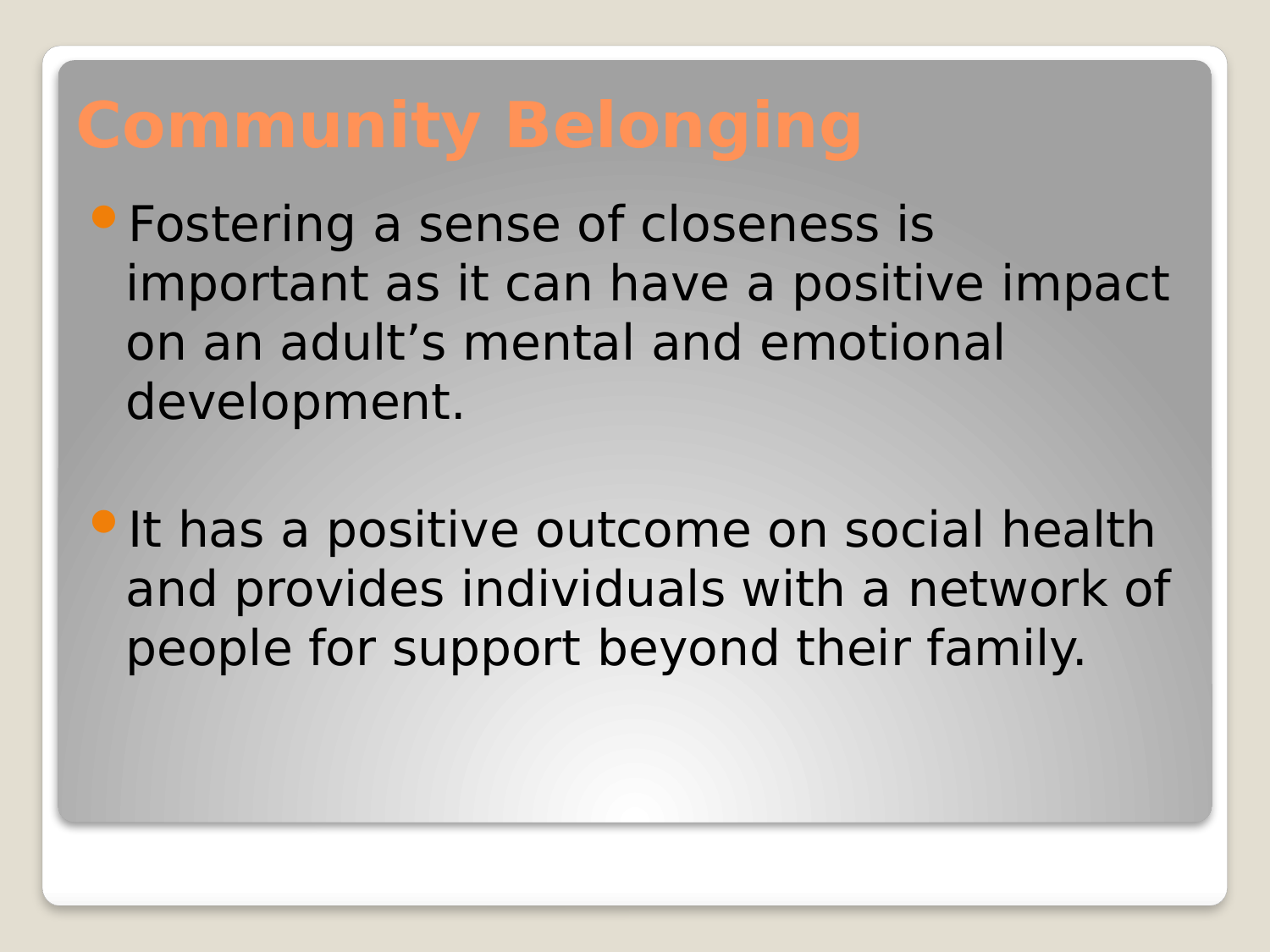

# Community Belonging
Fostering a sense of closeness is important as it can have a positive impact on an adult’s mental and emotional development.

It has a positive outcome on social health and provides individuals with a network of people for support beyond their family.